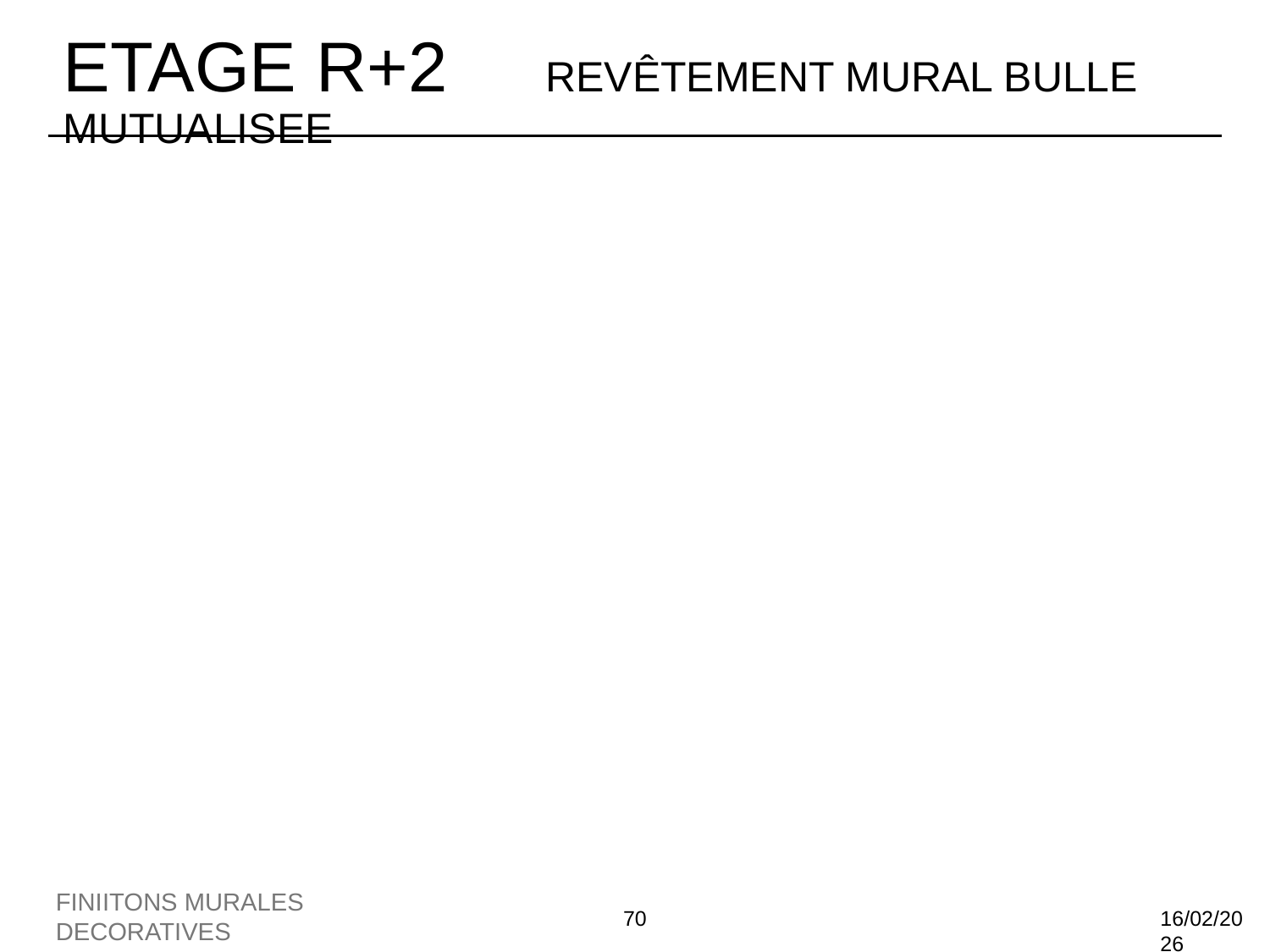

# ETAGE R+2     REVÊTEMENT MURAL BULLE MUTUALISEE

FINIITONS MURALES DECORATIVES